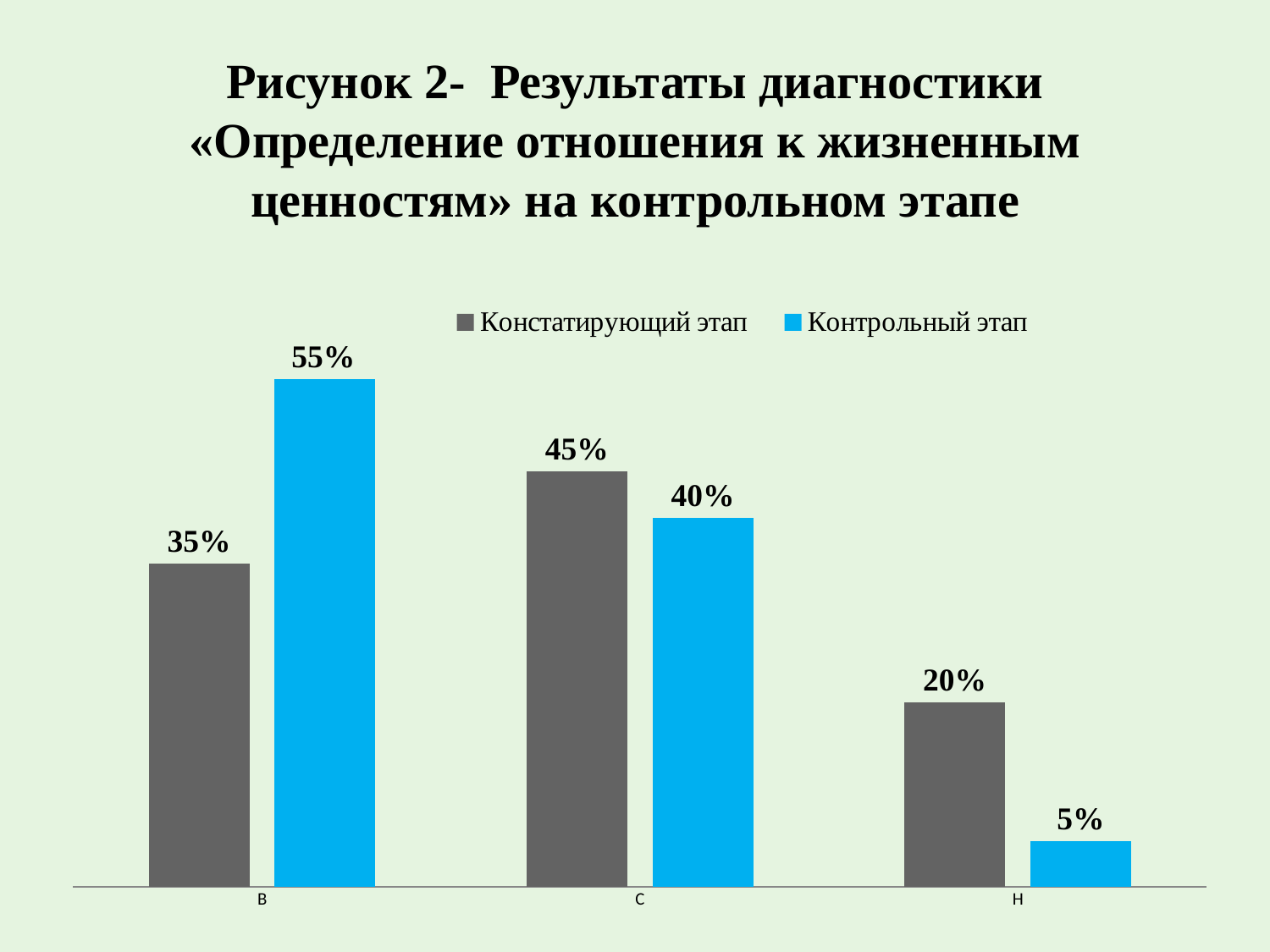

# Рисунок 2-  Результаты диагностики «Определение отношения к жизненным ценностям» на контрольном этапе

### Chart

| Category | Констатирующий этап | Контрольный этап |
|---|---|---|
| В | 0.3500000000000003 | 0.55 |
| С | 0.45 | 0.4 |
| Н | 0.2 | 0.05 |